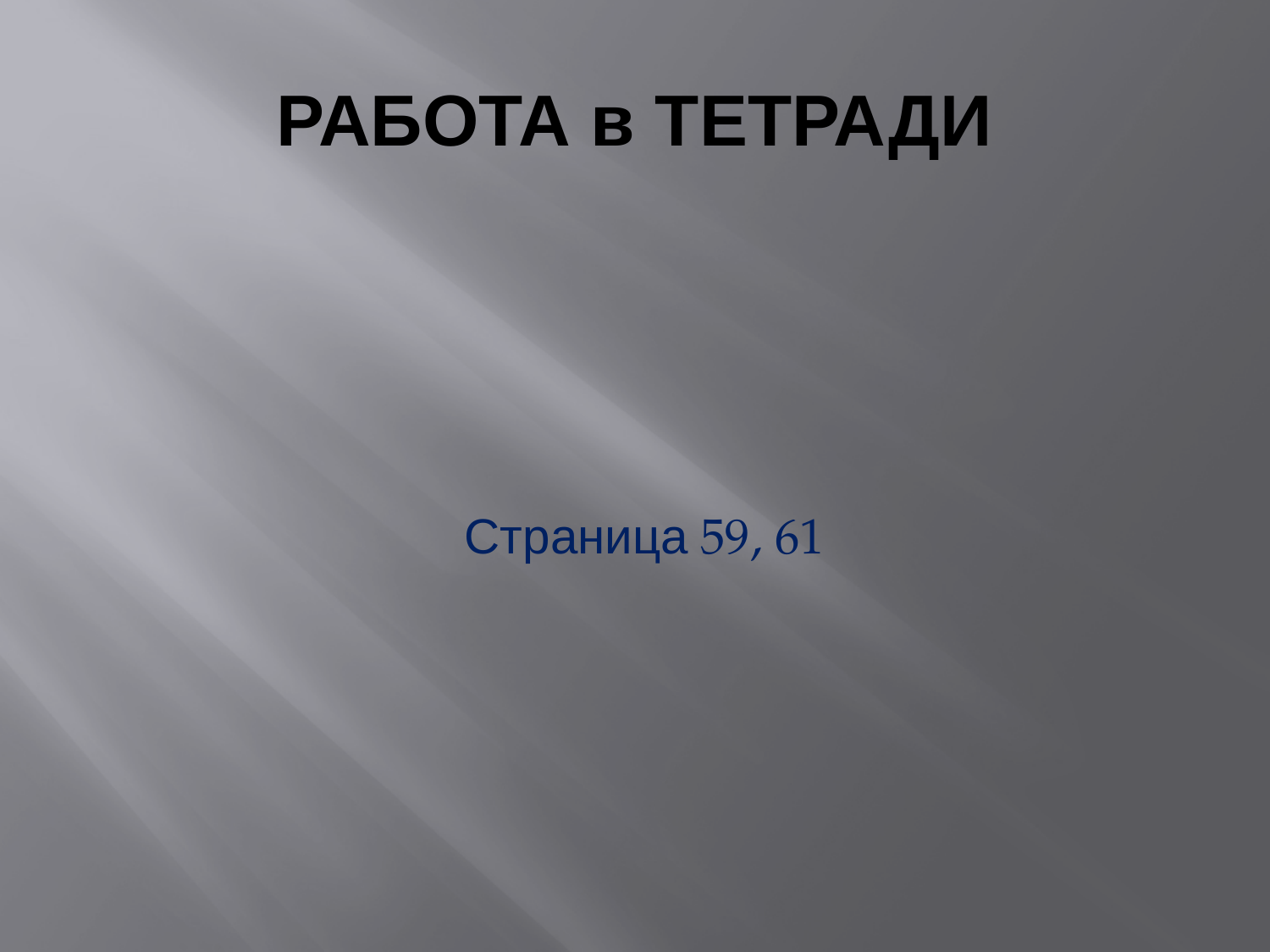

# РАБОТА в ТЕТРАДИ

Страница 59, 61